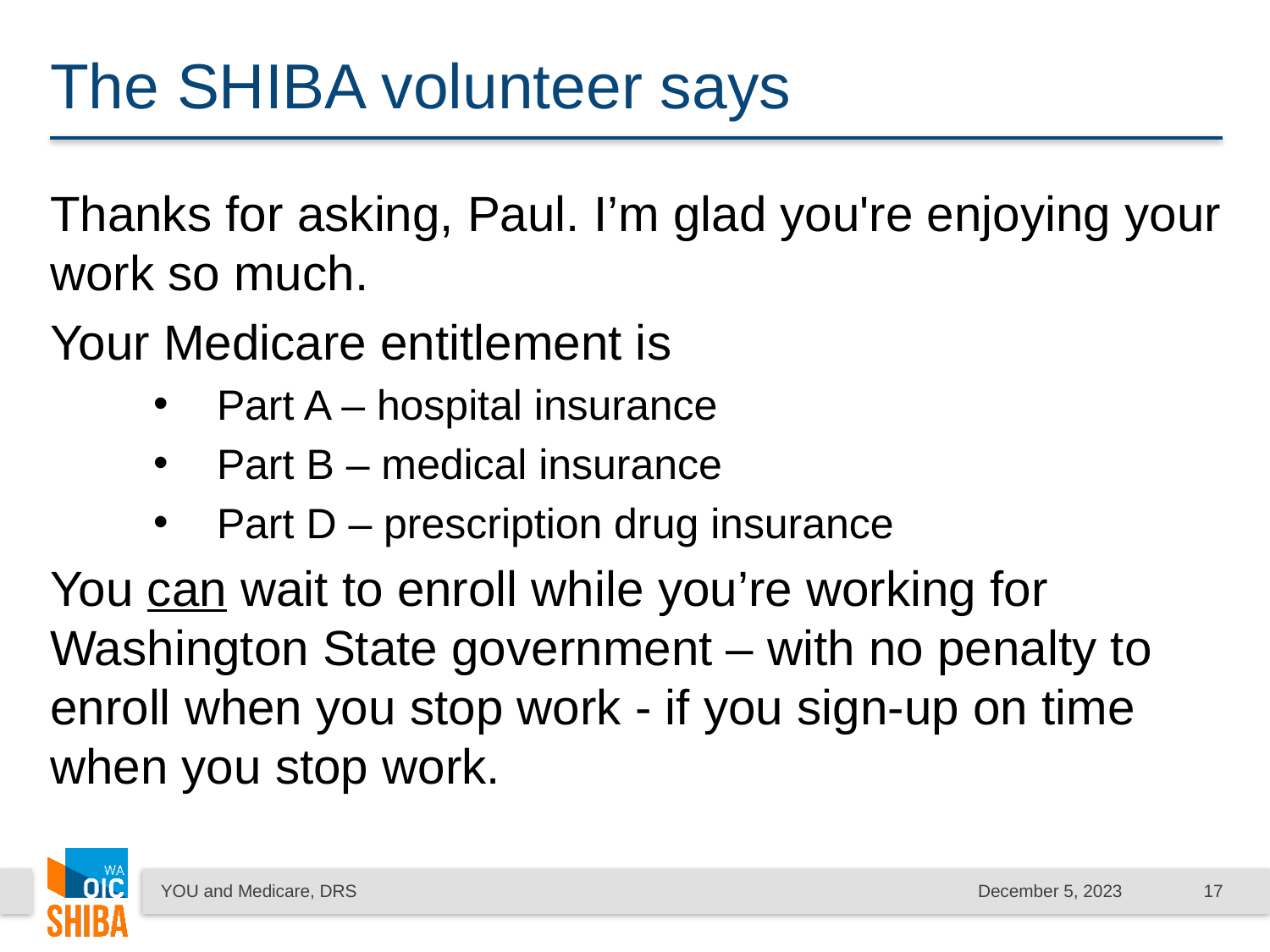

# The SHIBA volunteer says
Thanks for asking, Paul. I’m glad you're enjoying your work so much.
Your Medicare entitlement is
Part A – hospital insurance
Part B – medical insurance
Part D – prescription drug insurance
You can wait to enroll while you’re working for Washington State government – with no penalty to enroll when you stop work - if you sign-up on time when you stop work.

YOU and Medicare, DRS
December 5, 2023
17